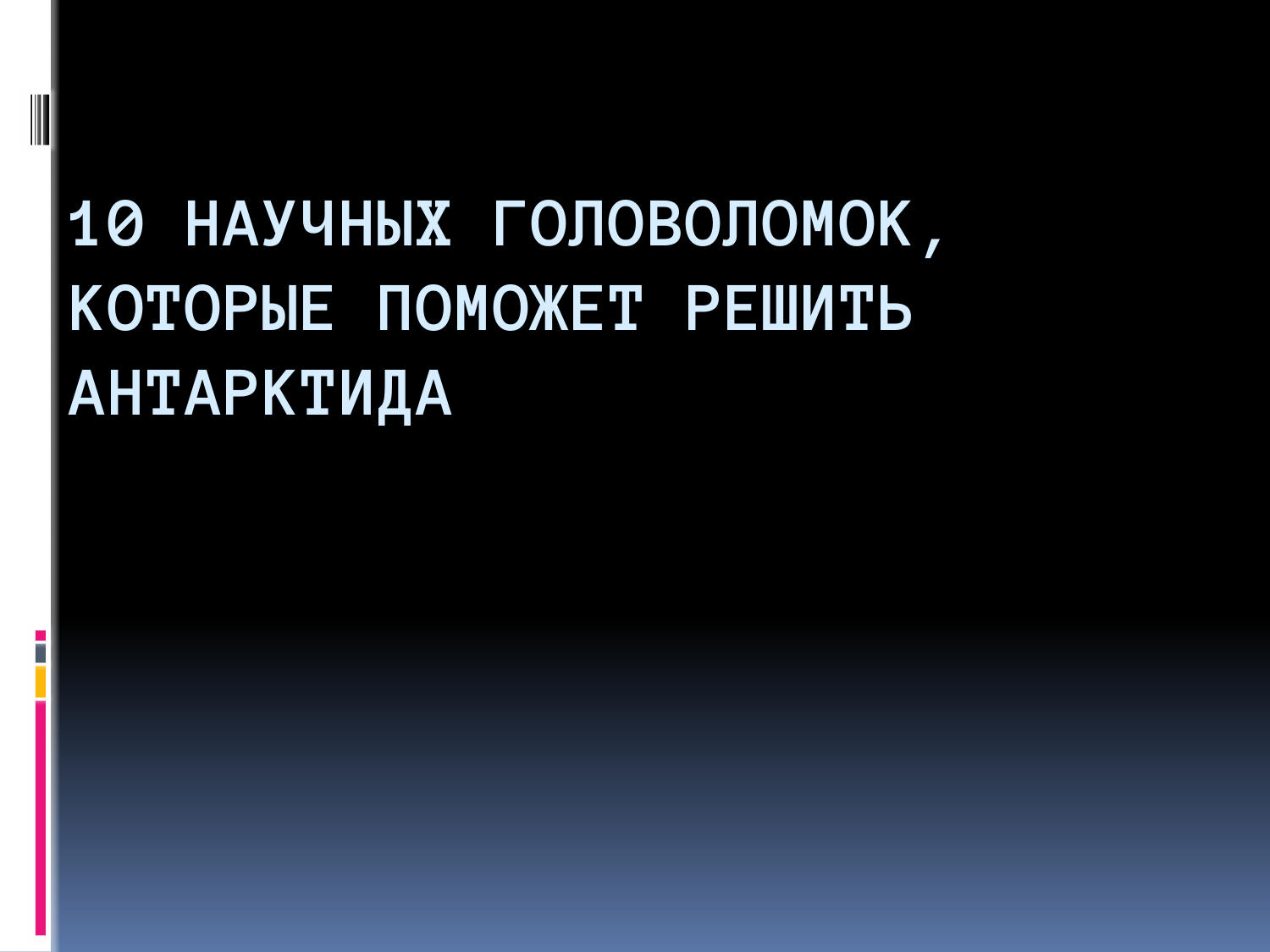

# 10 НАУЧНЫХ ГОЛОВОЛОМОК, КОТОРЫЕ ПОМОЖЕТ РЕШИТЬ АНТАРКТИДА